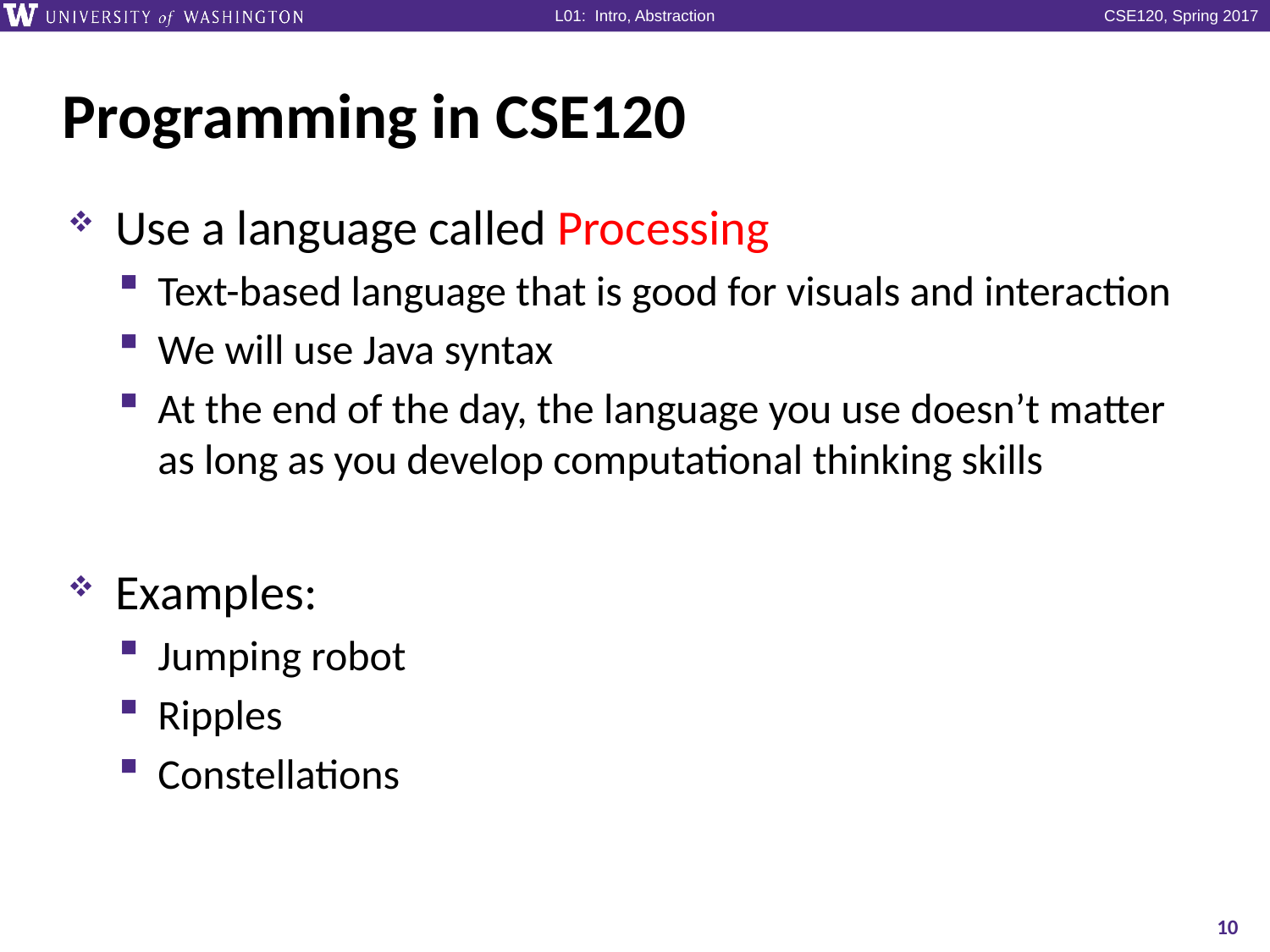

# Programming in CSE120
Use a language called Processing
Text-based language that is good for visuals and interaction
We will use Java syntax
At the end of the day, the language you use doesn’t matter as long as you develop computational thinking skills

Examples:
Jumping robot
Ripples
Constellations
10